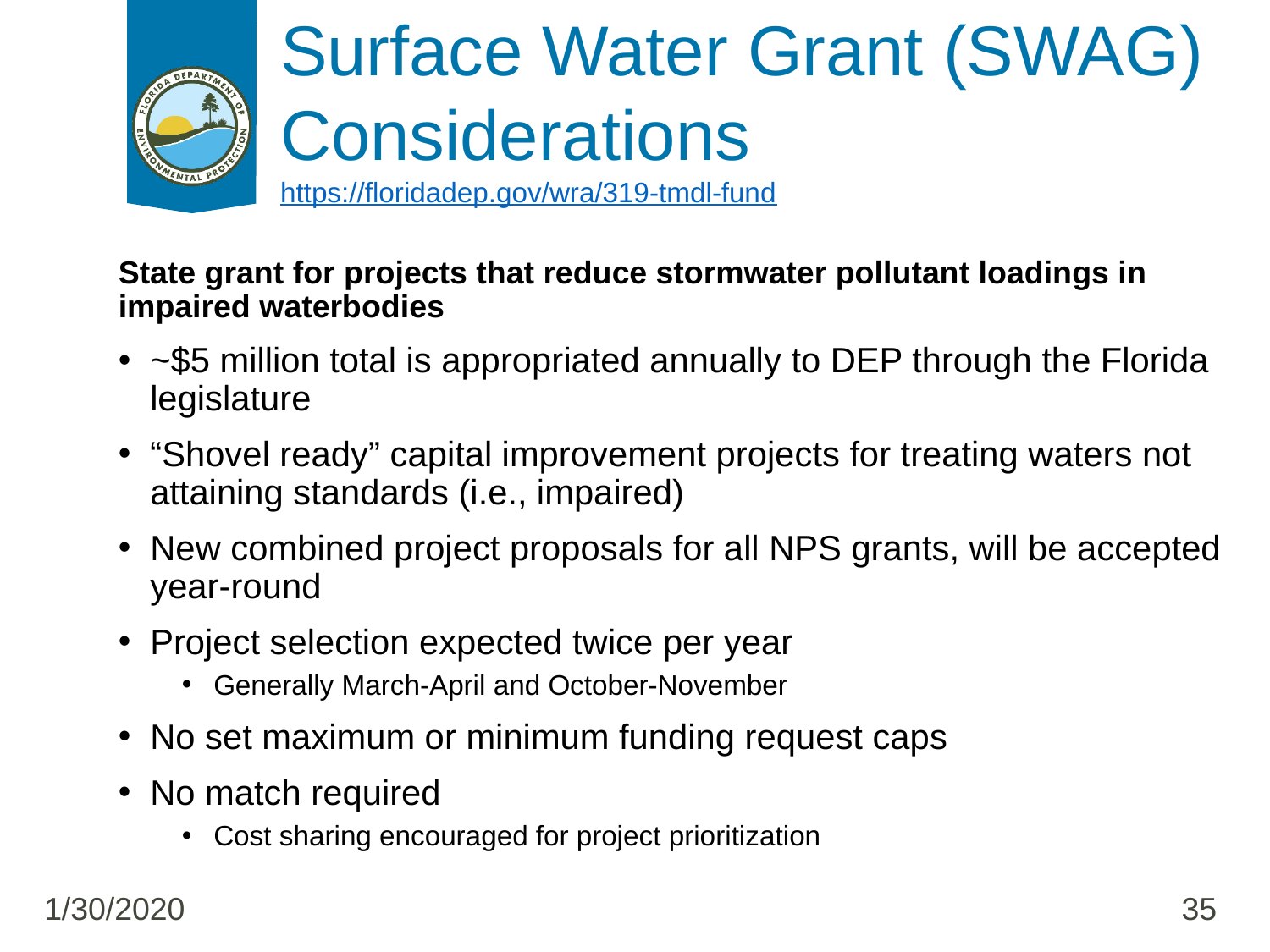

# Surface Water Grant (SWAG) Considerations https://floridadep.gov/wra/319-tmdl-fund
State grant for projects that reduce stormwater pollutant loadings in impaired waterbodies
~$5 million total is appropriated annually to DEP through the Florida legislature
“Shovel ready” capital improvement projects for treating waters not attaining standards (i.e., impaired)
New combined project proposals for all NPS grants, will be accepted year-round
Project selection expected twice per year
Generally March-April and October-November
No set maximum or minimum funding request caps
No match required
Cost sharing encouraged for project prioritization
1/30/2020